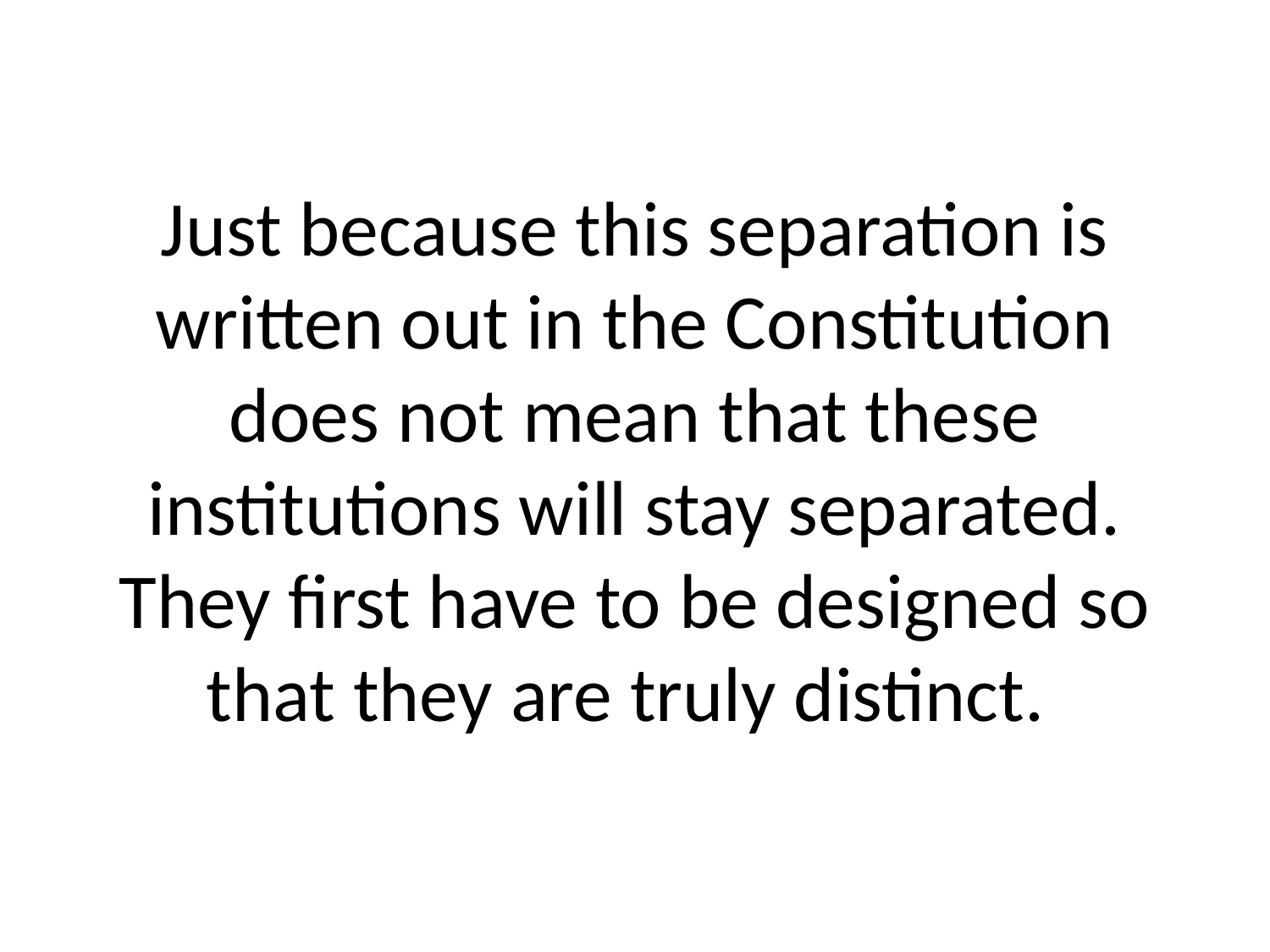

# Just because this separation is written out in the Constitution does not mean that these institutions will stay separated. They first have to be designed so that they are truly distinct.